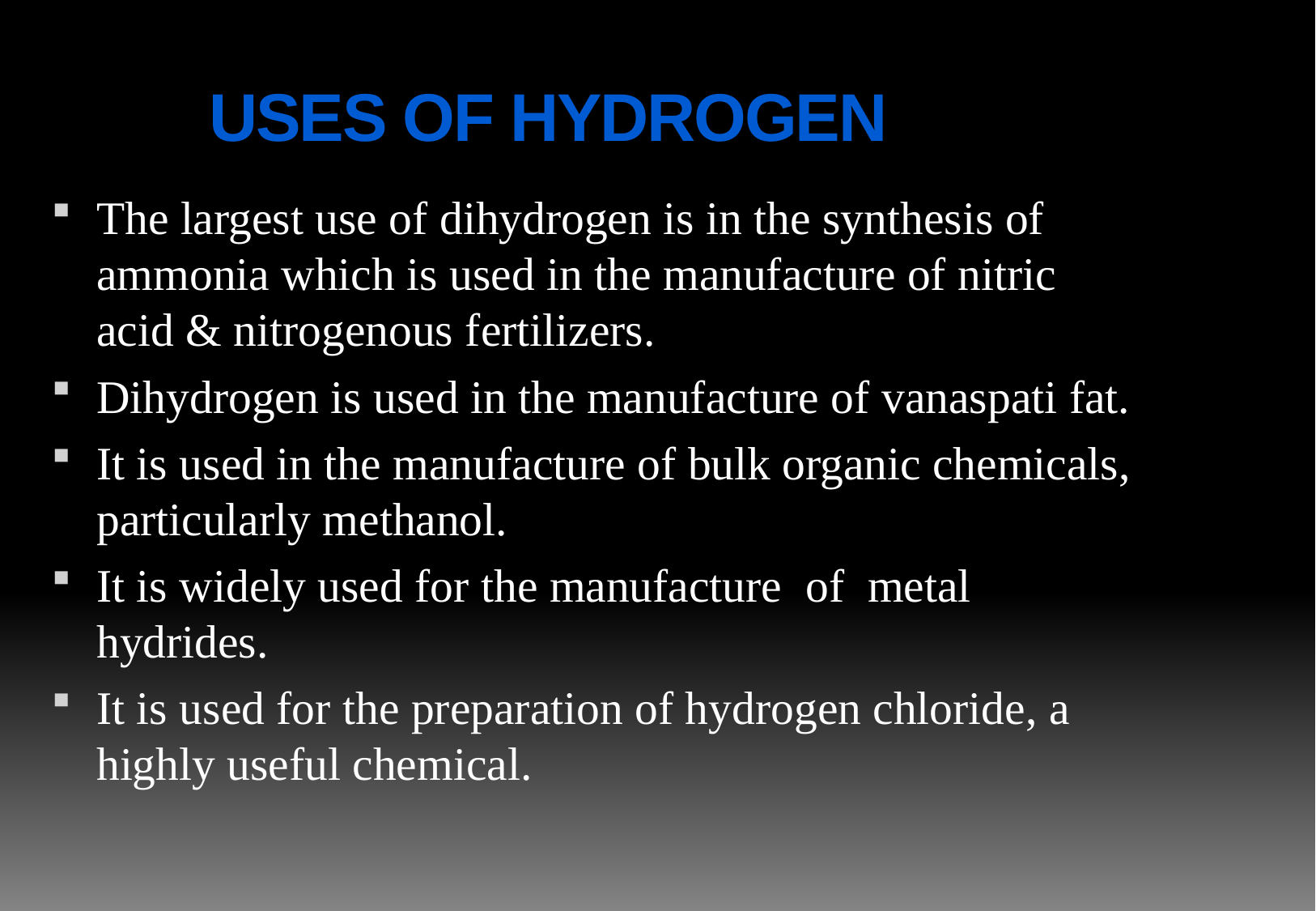

USES OF HYDROGEN
The largest use of dihydrogen is in the synthesis of  ammonia which is used in the manufacture of nitric acid & nitrogenous fertilizers.
Dihydrogen is used in the manufacture of vanaspati fat.
It is used in the manufacture of bulk organic chemicals, particularly methanol.
It is widely used for the manufacture  of  metal  hydrides.
It is used for the preparation of hydrogen chloride, a highly useful chemical.